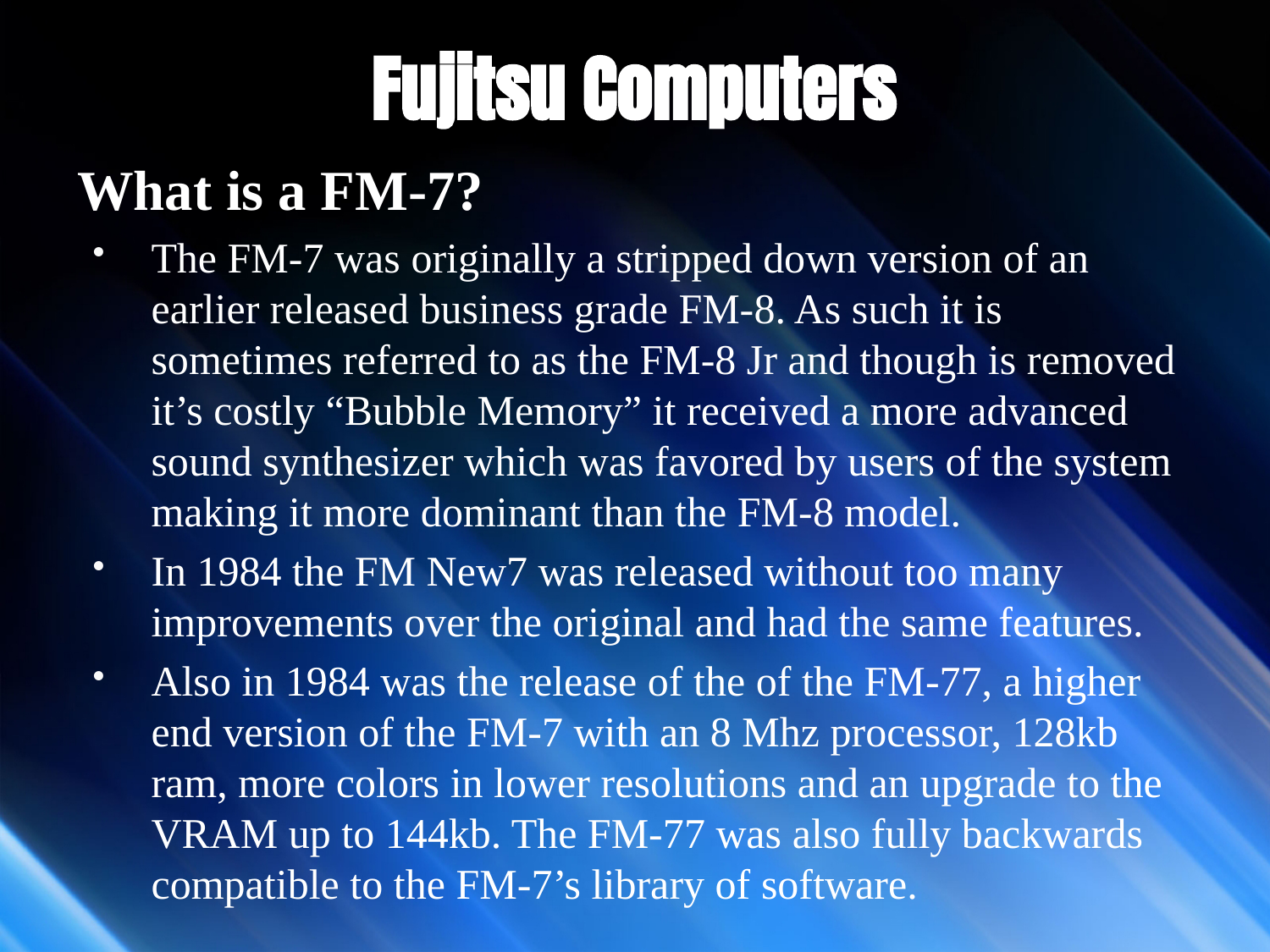

# Fujitsu Computers
What is a FM-7?
The FM-7 was originally a stripped down version of an earlier released business grade FM-8. As such it is sometimes referred to as the FM-8 Jr and though is removed it’s costly “Bubble Memory” it received a more advanced sound synthesizer which was favored by users of the system making it more dominant than the FM-8 model.
In 1984 the FM New7 was released without too many improvements over the original and had the same features.
Also in 1984 was the release of the of the FM-77, a higher end version of the FM-7 with an 8 Mhz processor, 128kb ram, more colors in lower resolutions and an upgrade to the VRAM up to 144kb. The FM-77 was also fully backwards compatible to the FM-7’s library of software.